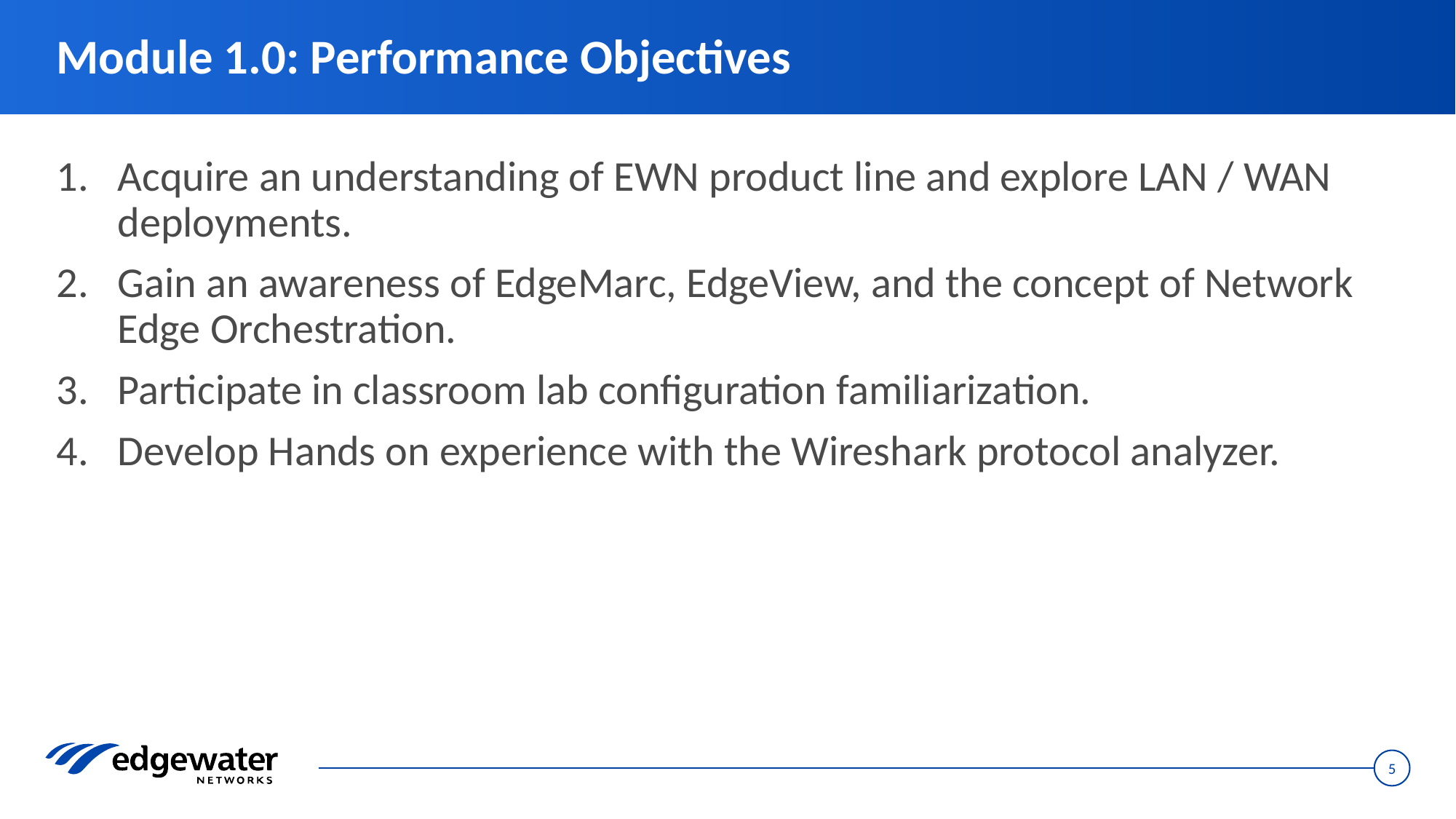

# Module 1.0: Performance Objectives
Acquire an understanding of EWN product line and explore LAN / WAN deployments.
Gain an awareness of EdgeMarc, EdgeView, and the concept of Network Edge Orchestration.
Participate in classroom lab configuration familiarization.
Develop Hands on experience with the Wireshark protocol analyzer.